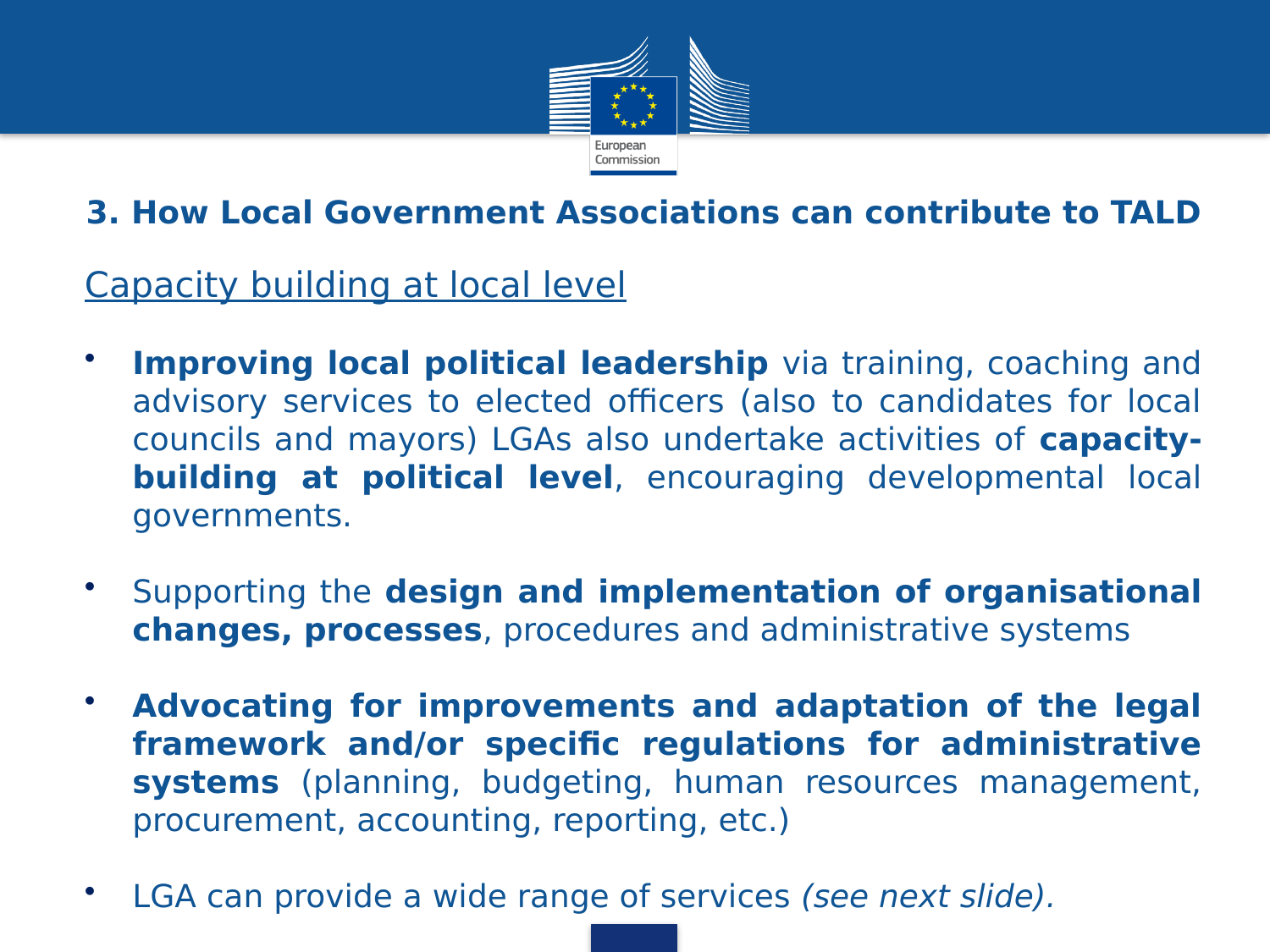

3. How Local Government Associations can contribute to TALD

Capacity building at local level

Improving local political leadership via training, coaching and advisory services to elected officers (also to candidates for local councils and mayors) LGAs also undertake activities of capacity-building at political level, encouraging developmental local governments.

Supporting the design and implementation of organisational changes, processes, procedures and administrative systems

Advocating for improvements and adaptation of the legal framework and/or specific regulations for administrative systems (planning, budgeting, human resources management, procurement, accounting, reporting, etc.)

LGA can provide a wide range of services (see next slide).